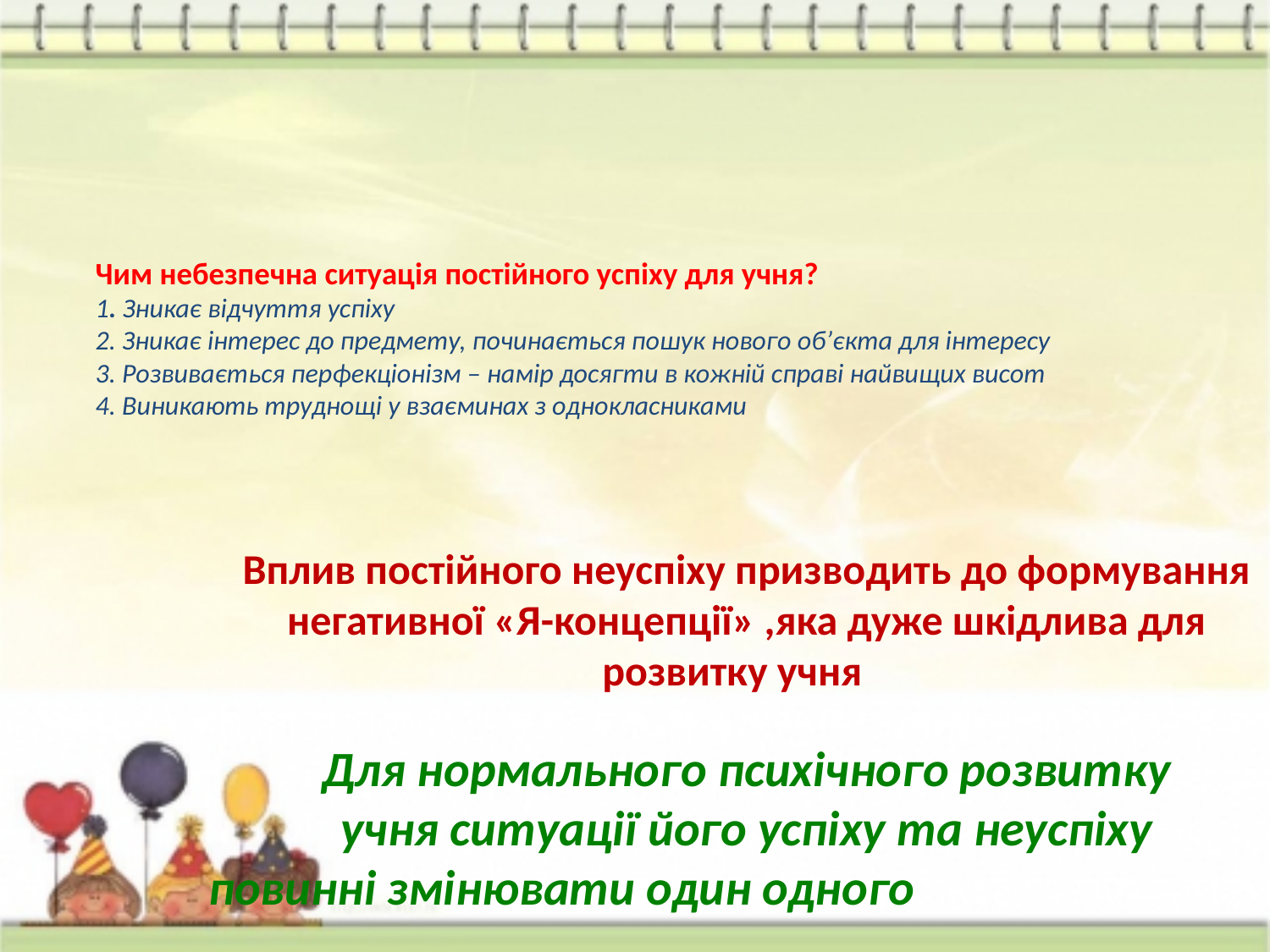

# Чим небезпечна ситуація постійного успіху для учня? 1. Зникає відчуття успіху 2. Зникає інтерес до предмету, починається пошук нового об’єкта для інтересу 3. Розвивається перфекціонізм – намір досягти в кожній справі найвищих висот 4. Виникають труднощі у взаєминах з однокласниками
Вплив постійного неуспіху призводить до формування негативної «Я-концепції» ,яка дуже шкідлива для розвитку учня

Для нормального психічного розвитку
 учня ситуації його успіху та неуспіху
повинні змінювати один одного